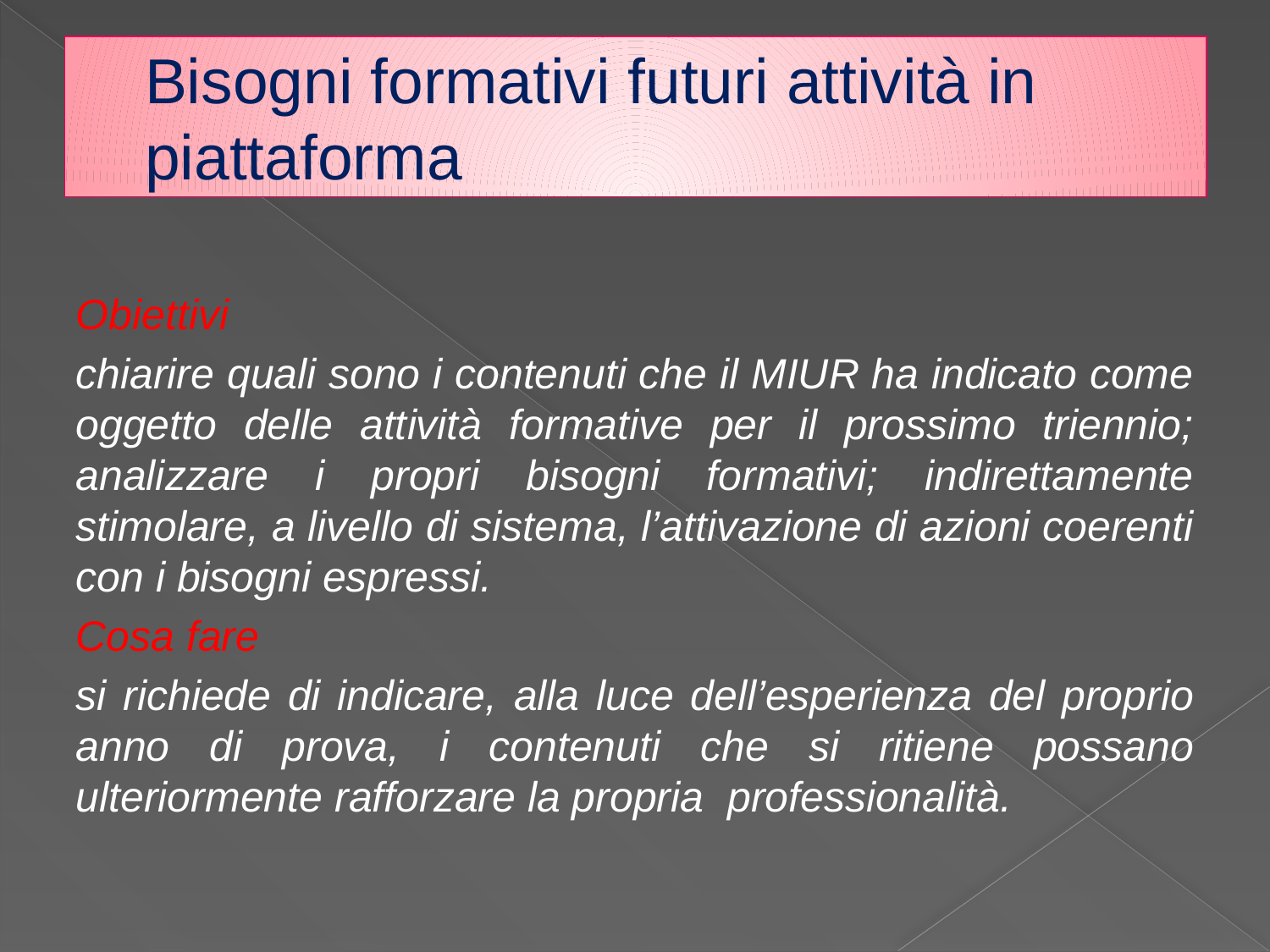

# Bisogni formativi futuri attività in piattaforma
Obiettivi
chiarire quali sono i contenuti che il MIUR ha indicato come oggetto delle attività formative per il prossimo triennio; analizzare i propri bisogni formativi; indirettamente stimolare, a livello di sistema, l’attivazione di azioni coerenti con i bisogni espressi.
Cosa fare
si richiede di indicare, alla luce dell’esperienza del proprio anno di prova, i contenuti che si ritiene possano ulteriormente rafforzare la propria  professionalità.